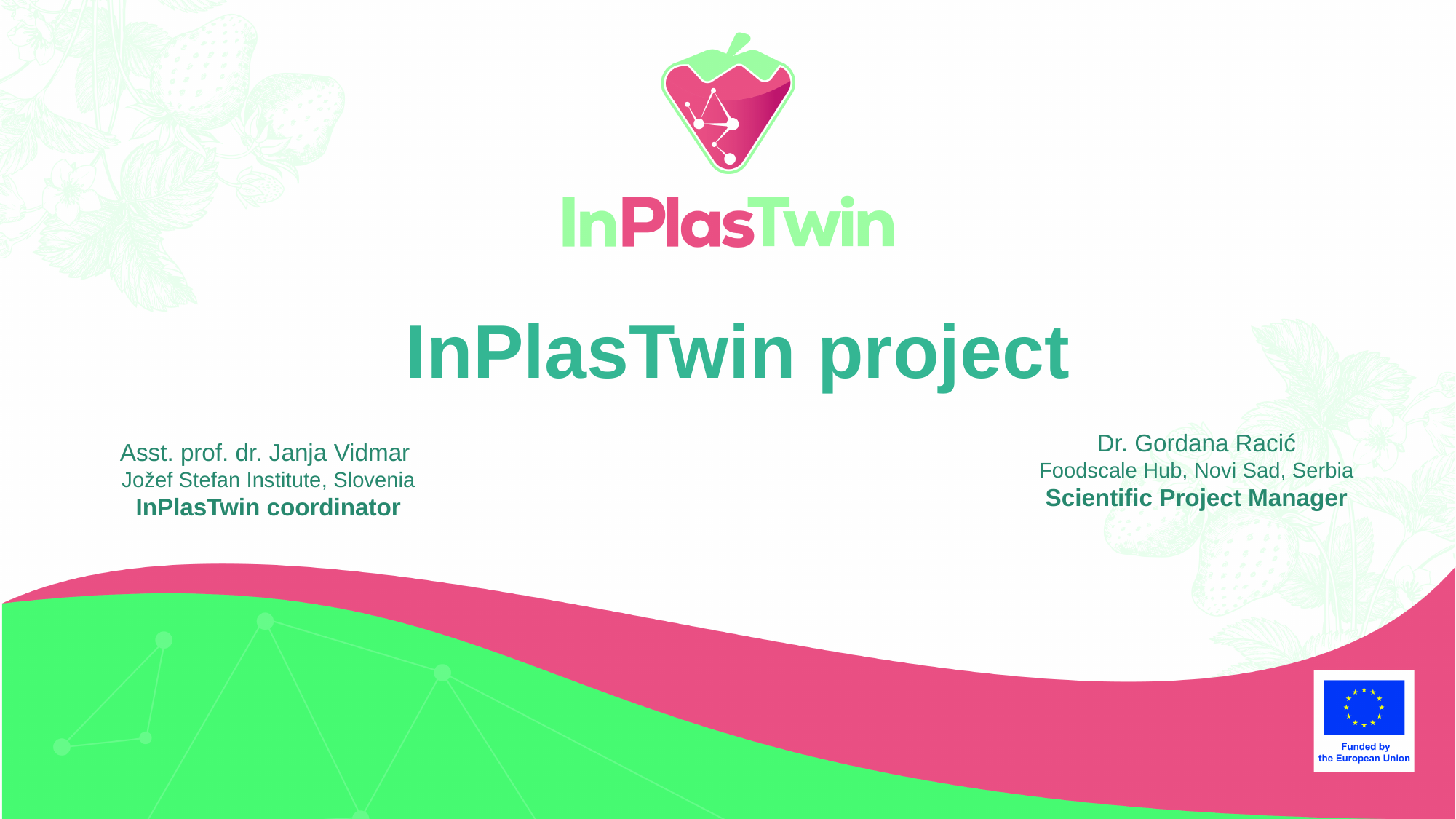

InPlasTwin project
Dr. Gordana Racić
Foodscale Hub, Novi Sad, Serbia
Scientific Project Manager

Asst. prof. dr. Janja Vidmar
Jožef Stefan Institute, Slovenia
InPlasTwin coordinator